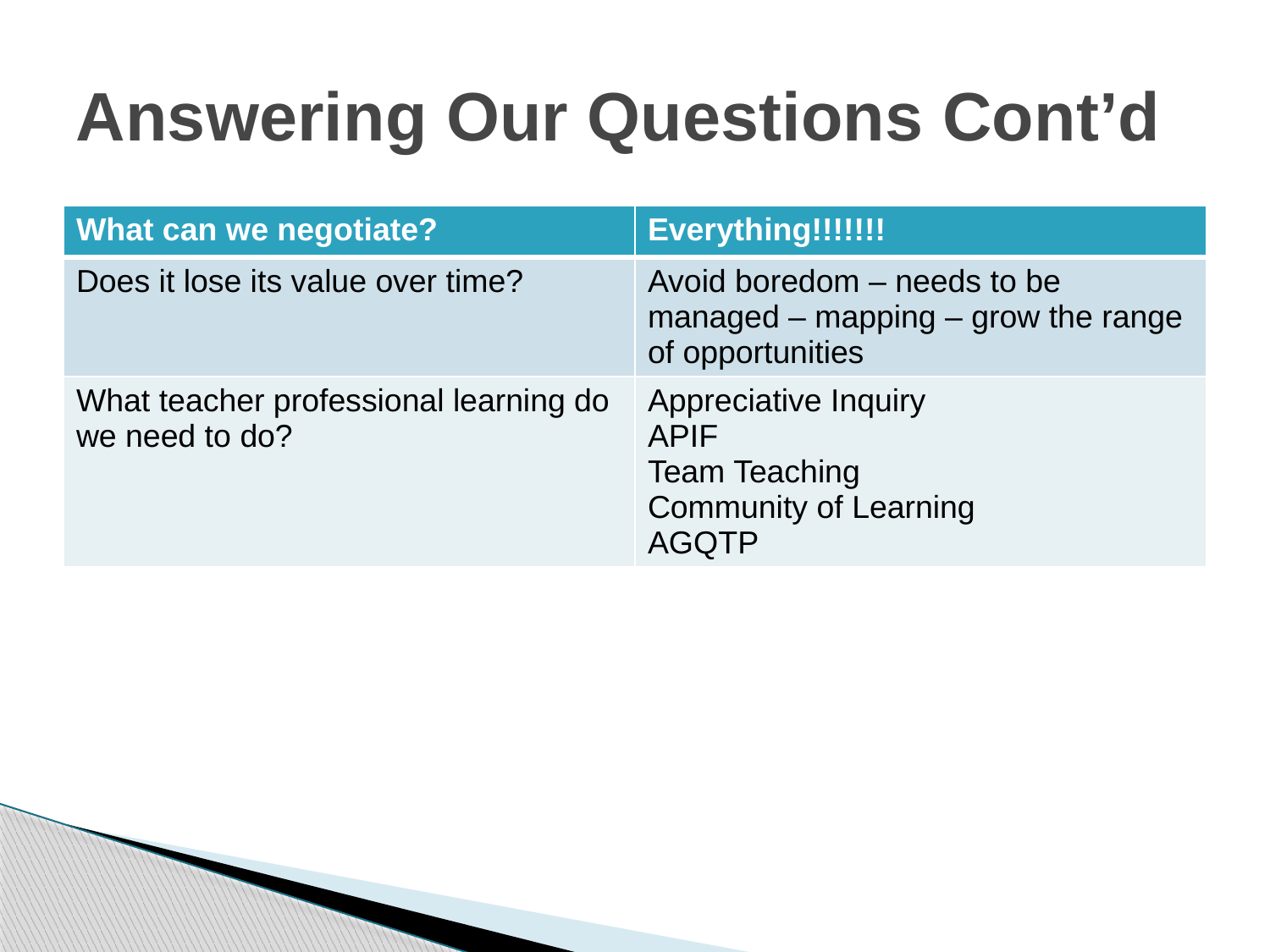

# Answering Our Questions Cont’d
| What can we negotiate? | Everything!!!!!!! |
| --- | --- |
| Does it lose its value over time? | Avoid boredom – needs to be managed – mapping – grow the range of opportunities |
| What teacher professional learning do we need to do? | Appreciative Inquiry APIF Team Teaching Community of Learning AGQTP |